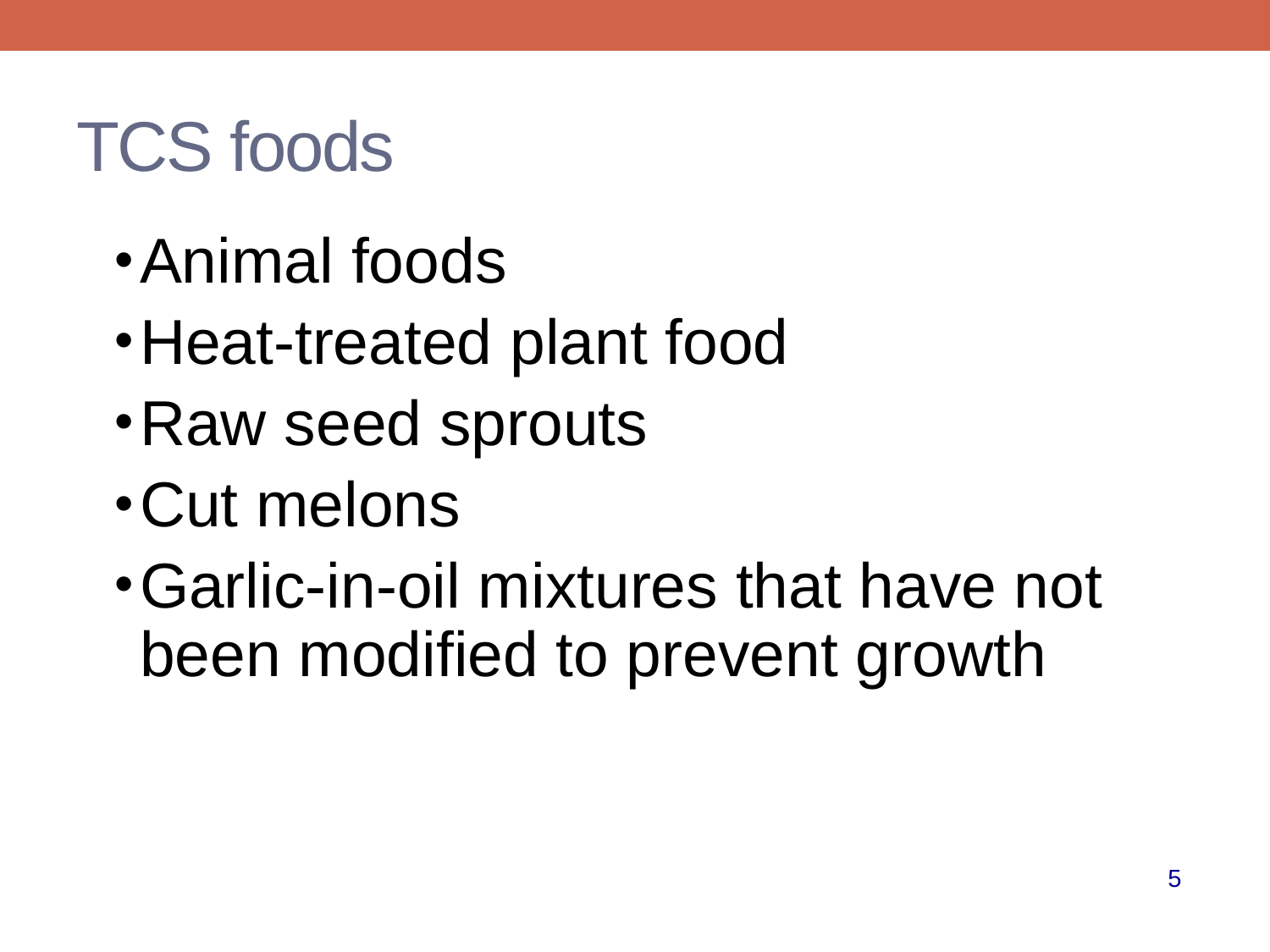

# TCS foods
Animal foods
Heat-treated plant food
Raw seed sprouts
Cut melons
Garlic-in-oil mixtures that have not been modified to prevent growth
5